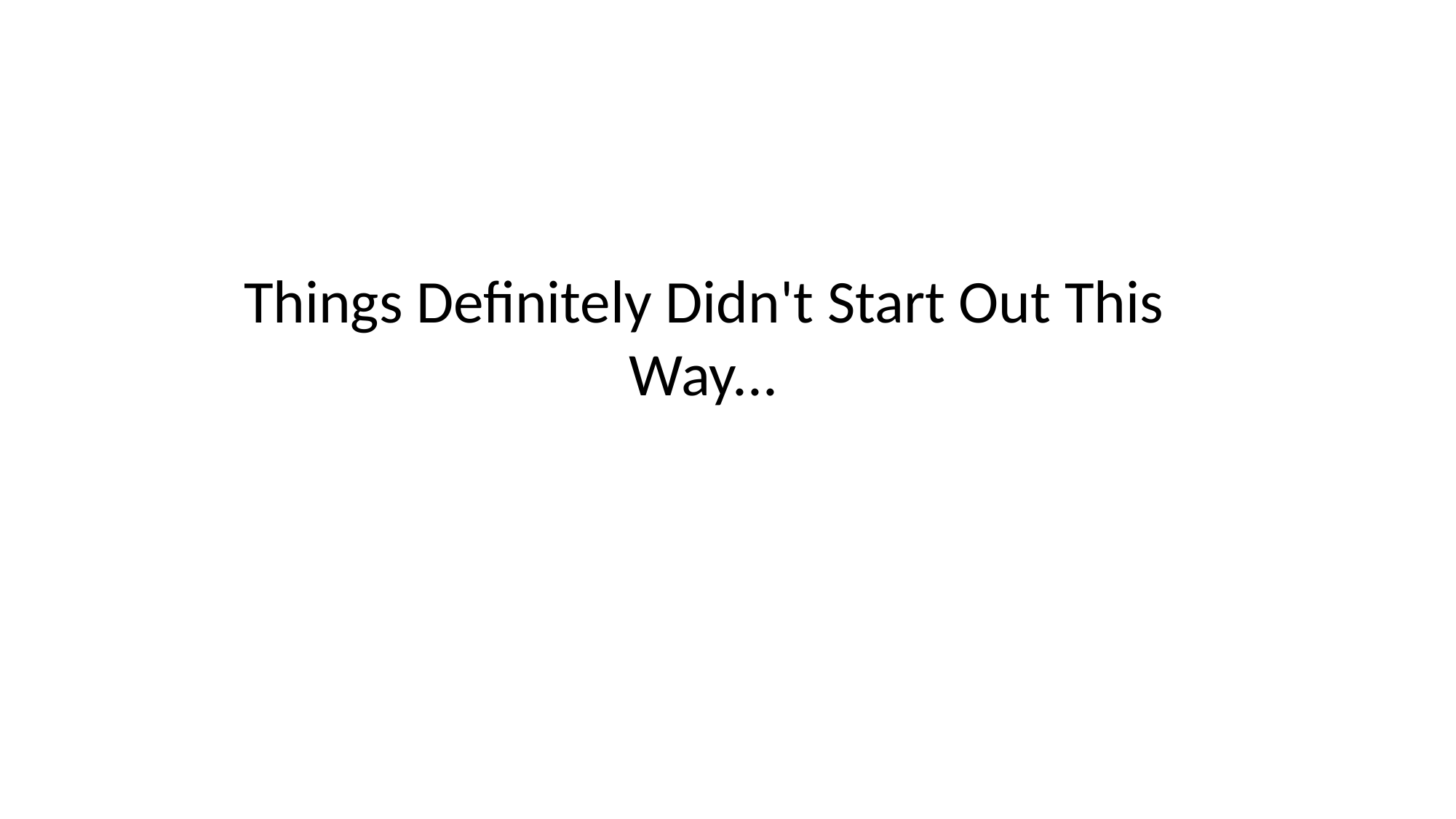

Things Definitely Didn't Start Out This Way...